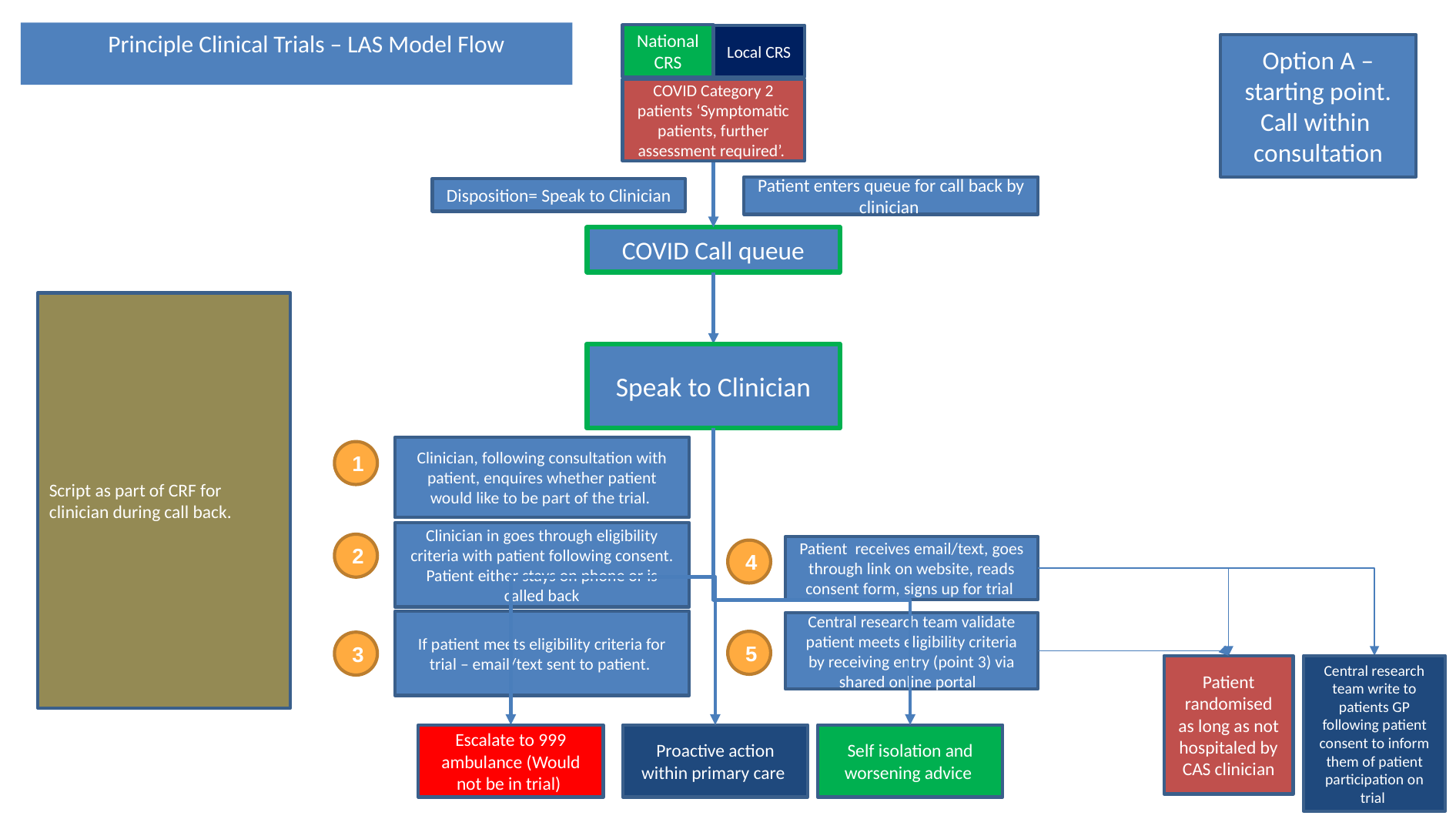

# Principle Clinical Trials – LAS Model Flow
National CRS
Local CRS
Option A – starting point. Call within  consultation
COVID Category 2 patients ‘Symptomatic patients, further assessment required’.
Patient enters queue for call back by clinician
Disposition= Speak to Clinician
COVID Call queue
Script as part of CRF for clinician during call back.
Speak to Clinician
Clinician, following consultation with patient, enquires whether patient would like to be part of the trial.
1
Clinician in goes through eligibility criteria with patient following consent. Patient either stays on phone or is called back
2
Patient  receives email/text, goes through link on website, reads consent form, signs up for trial
4
If patient meets eligibility criteria for trial – email/text sent to patient.
Central research team validate patient meets eligibility criteria by receiving entry (point 3) via shared online portal
5
3
Patient randomised as long as not hospitaled by CAS clinician
Central research team write to patients GP following patient consent to inform them of patient participation on trial
Escalate to 999 ambulance (Would not be in trial)
Proactive action within primary care
Self isolation and worsening advice